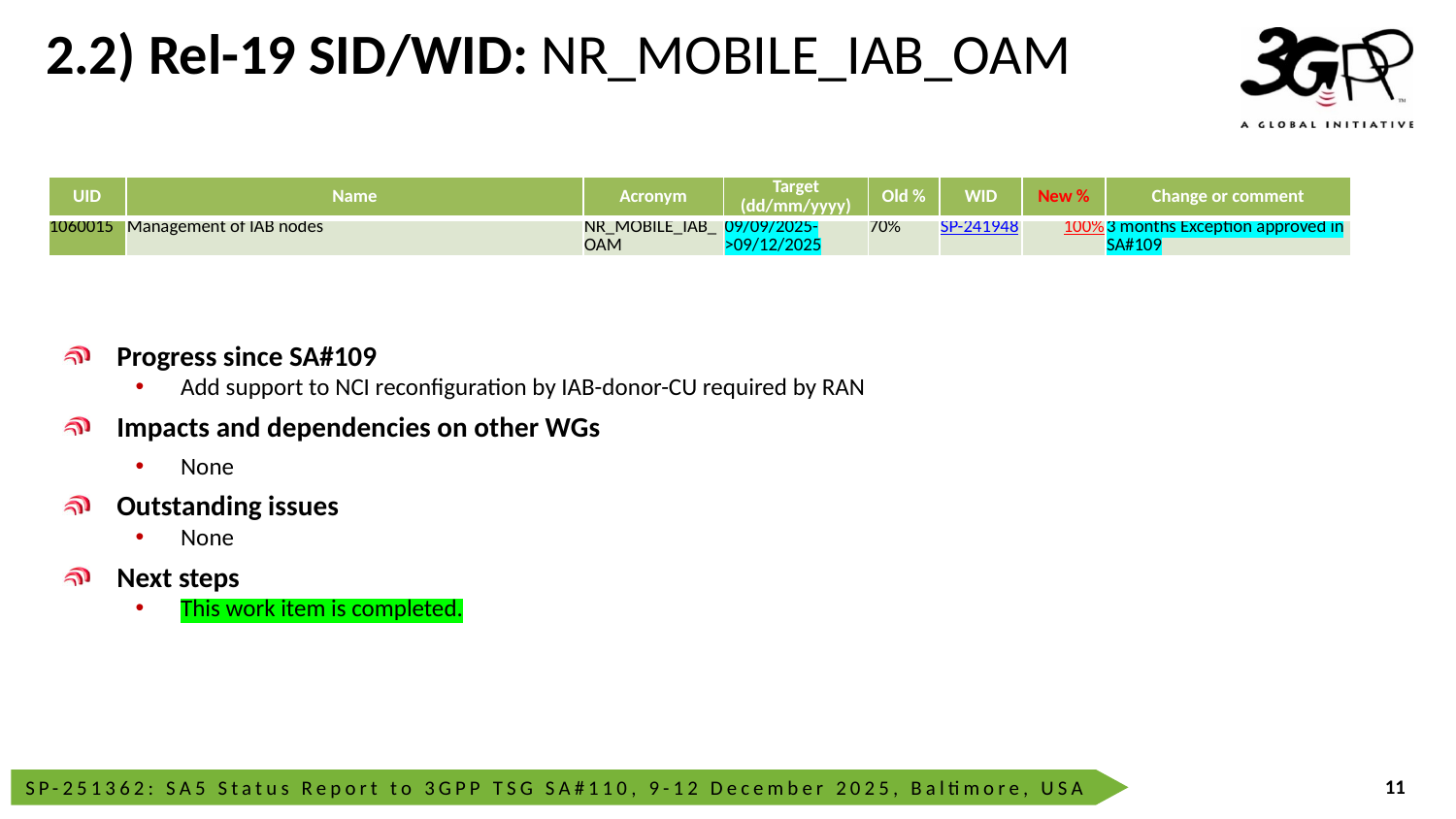

# 2.2) Rel-19 SID/WID: NR_MOBILE_IAB_OAM

| UID | Name | Acronym | Target (dd/mm/yyyy) | Old % | WID | New % | Change or comment |
| --- | --- | --- | --- | --- | --- | --- | --- |
| 1060015 | Management of IAB nodes | NR\_MOBILE\_IAB\_OAM | 09/09/2025->09/12/2025 | 70% | SP-241948 | 100% | 3 months Exception approved in SA#109 |
Progress since SA#109
Add support to NCI reconfiguration by IAB-donor-CU required by RAN
Impacts and dependencies on other WGs
None
Outstanding issues
None
Next steps
This work item is completed.